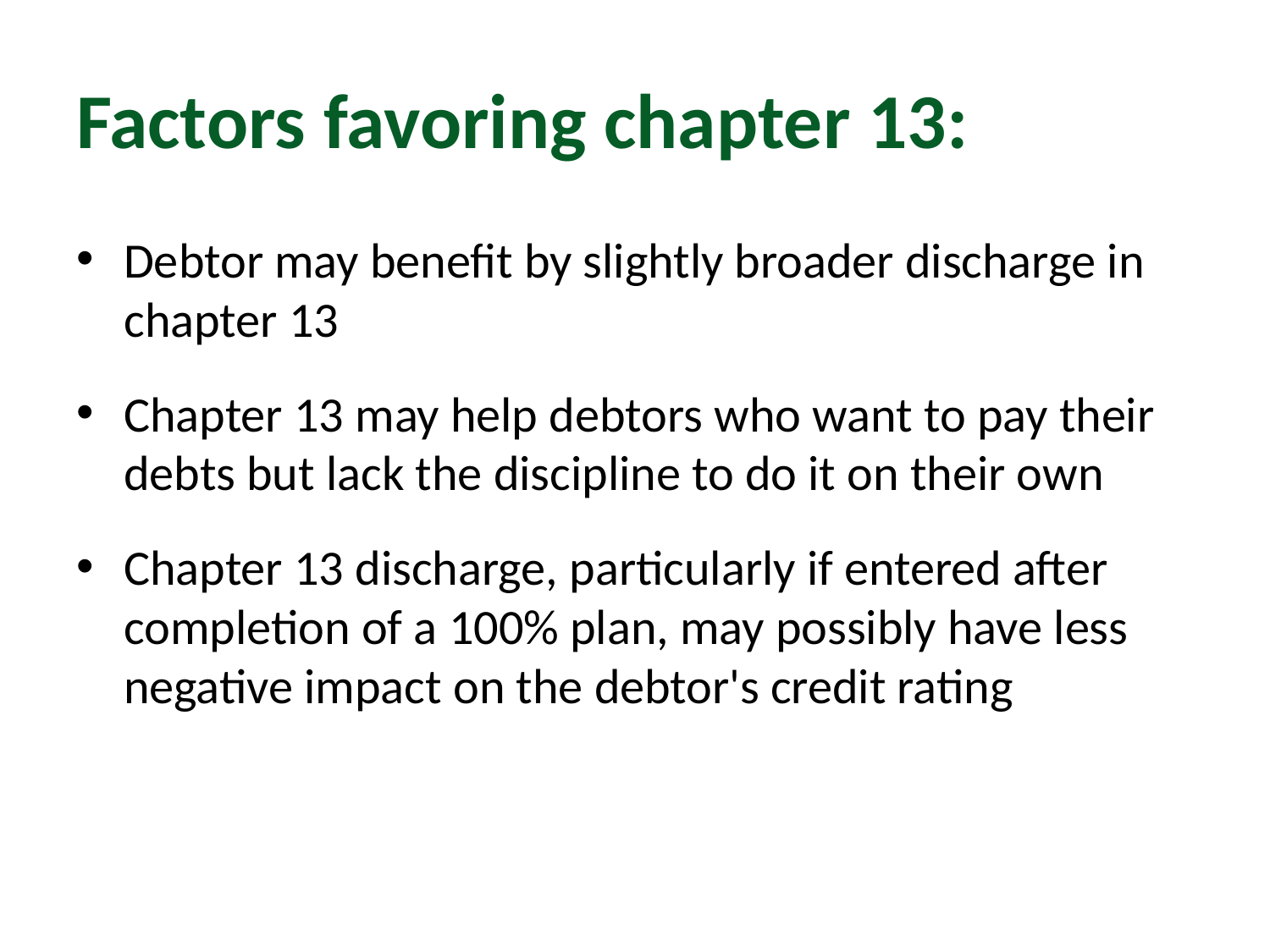

# Factors favoring chapter 13:
Debtor may benefit by slightly broader discharge in chapter 13
Chapter 13 may help debtors who want to pay their debts but lack the discipline to do it on their own
Chapter 13 discharge, particularly if entered after completion of a 100% plan, may possibly have less negative impact on the debtor's credit rating